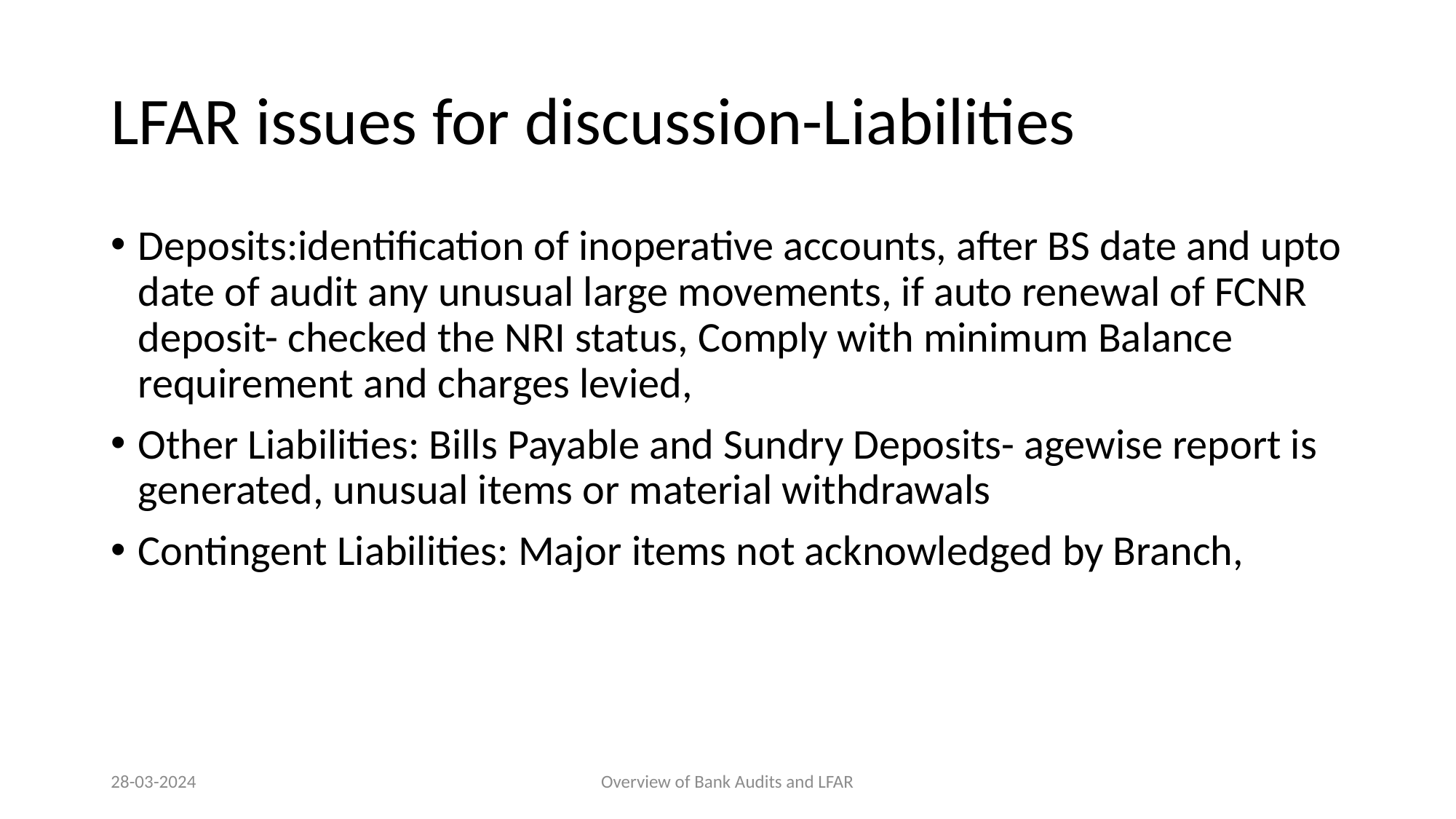

# LFAR issues for discussion-Liabilities
Deposits:identification of inoperative accounts, after BS date and upto date of audit any unusual large movements, if auto renewal of FCNR deposit- checked the NRI status, Comply with minimum Balance requirement and charges levied,
Other Liabilities: Bills Payable and Sundry Deposits- agewise report is generated, unusual items or material withdrawals
Contingent Liabilities: Major items not acknowledged by Branch,
28-03-2024
Overview of Bank Audits and LFAR
13